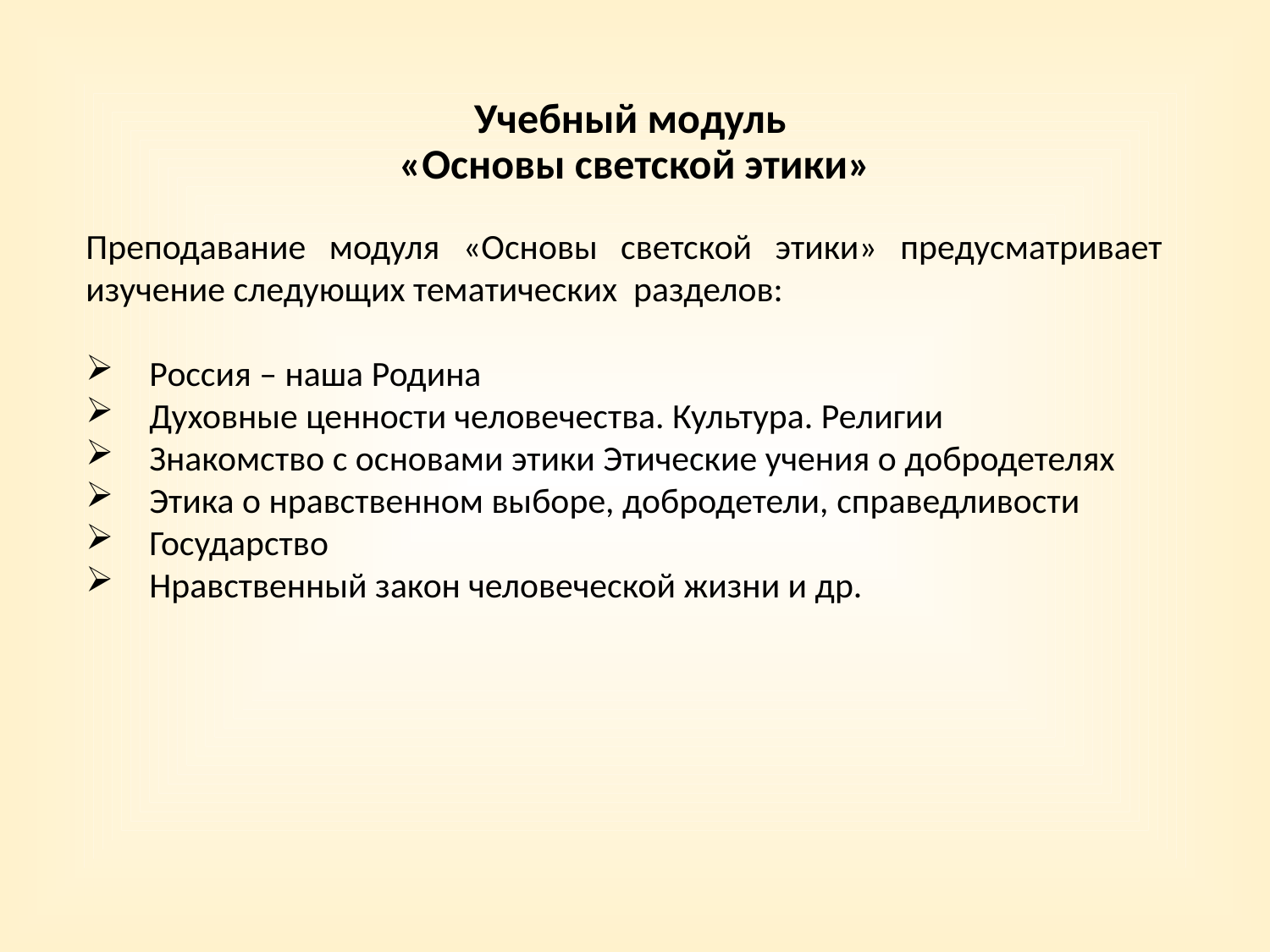

# Учебный модуль «Основы светской этики»
Преподавание модуля «Основы светской этики» предусматривает изучение следующих тематических  разделов:

Россия – наша Родина
Духовные ценности человечества. Культура. Религии
Знакомство с основами этики Этические учения о добродетелях
Этика о нравственном выборе, добродетели, справедливости
Государство
Нравственный закон человеческой жизни и др.